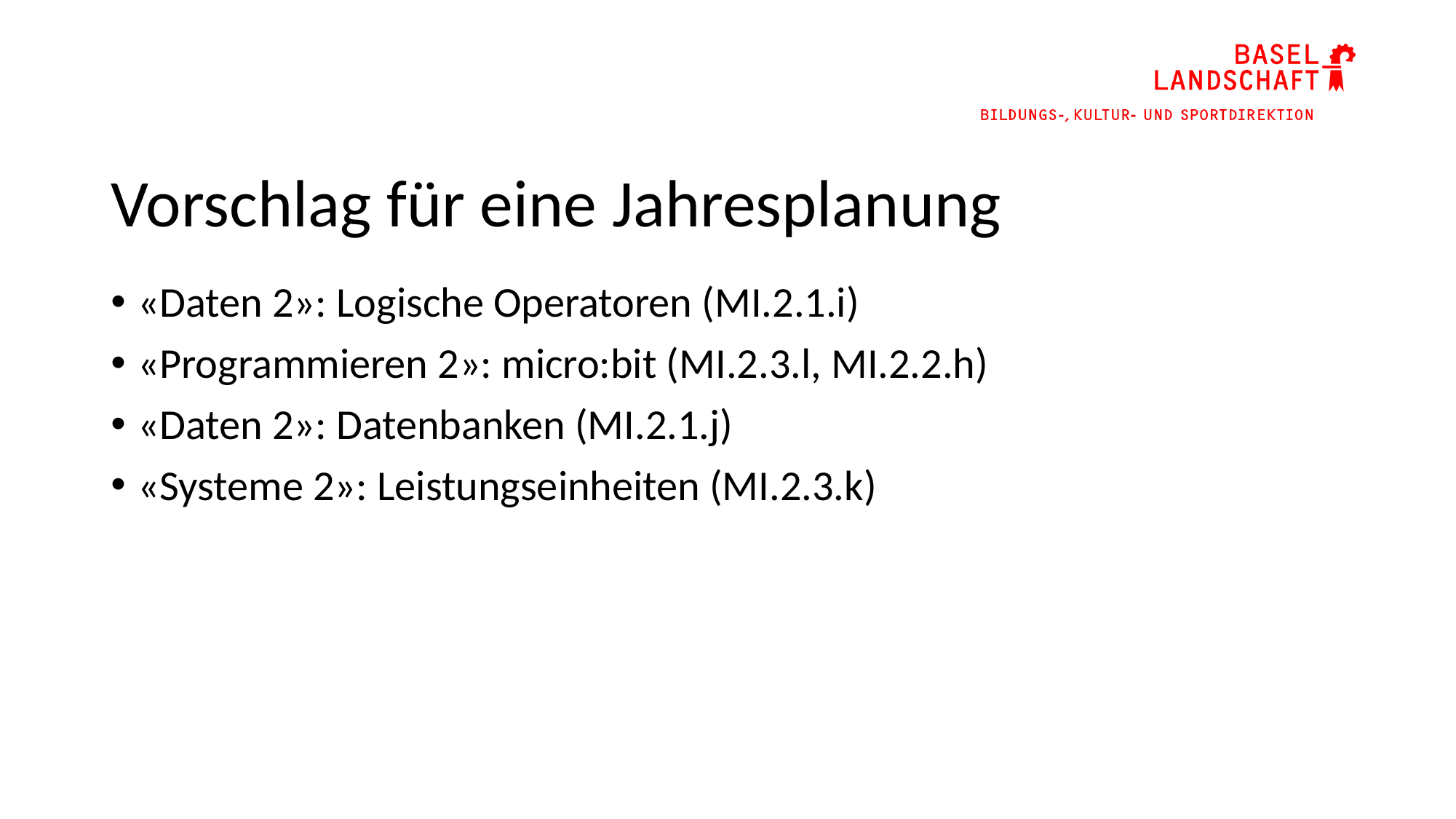

# Vorschlag für eine Jahresplanung
«Daten 2»: Logische Operatoren (MI.2.1.i)
«Programmieren 2»: micro:bit (MI.2.3.l, MI.2.2.h)
«Daten 2»: Datenbanken (MI.2.1.j)
«Systeme 2»: Leistungseinheiten (MI.2.3.k)